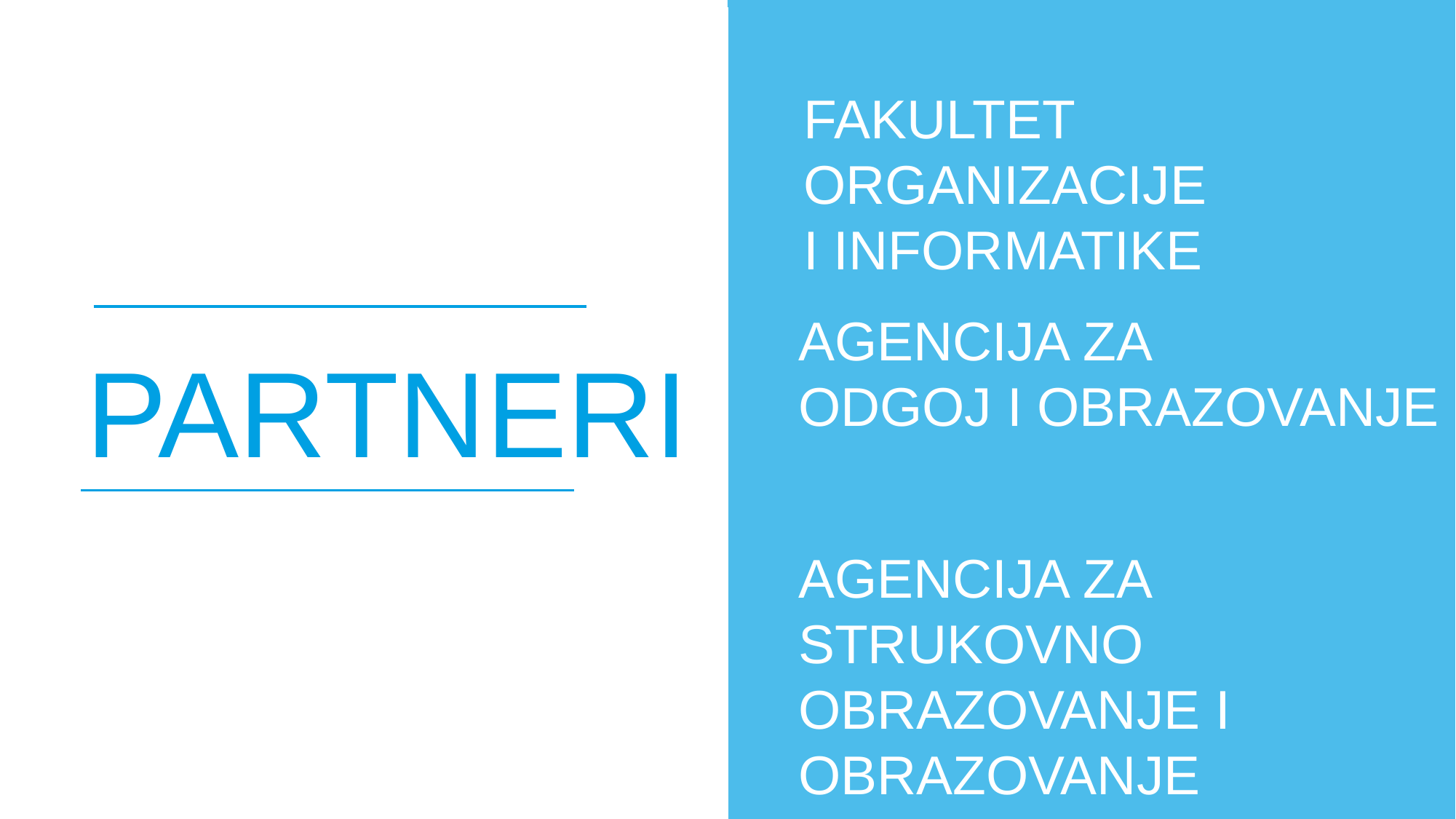

FAKULTET ORGANIZACIJE
I INFORMATIKE
AGENCIJA ZA
ODGOJ I OBRAZOVANJE
PARTNERI
AGENCIJA ZA STRUKOVNO OBRAZOVANJE I OBRAZOVANJE ODRASLIH